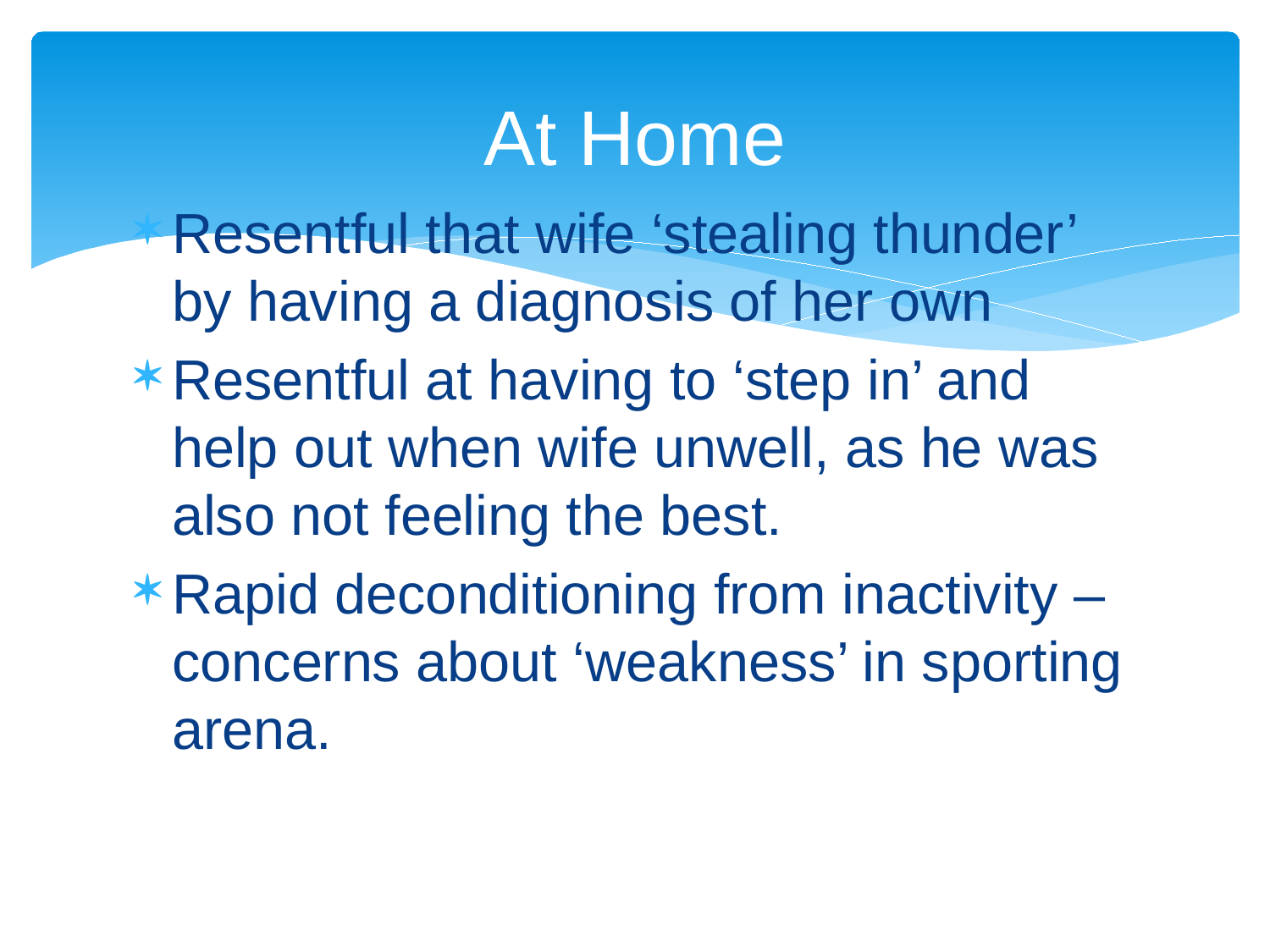

# At Home
Resentful that wife ‘stealing thunder’ by having a diagnosis of her own
Resentful at having to ‘step in’ and help out when wife unwell, as he was also not feeling the best.
Rapid deconditioning from inactivity – concerns about ‘weakness’ in sporting arena.